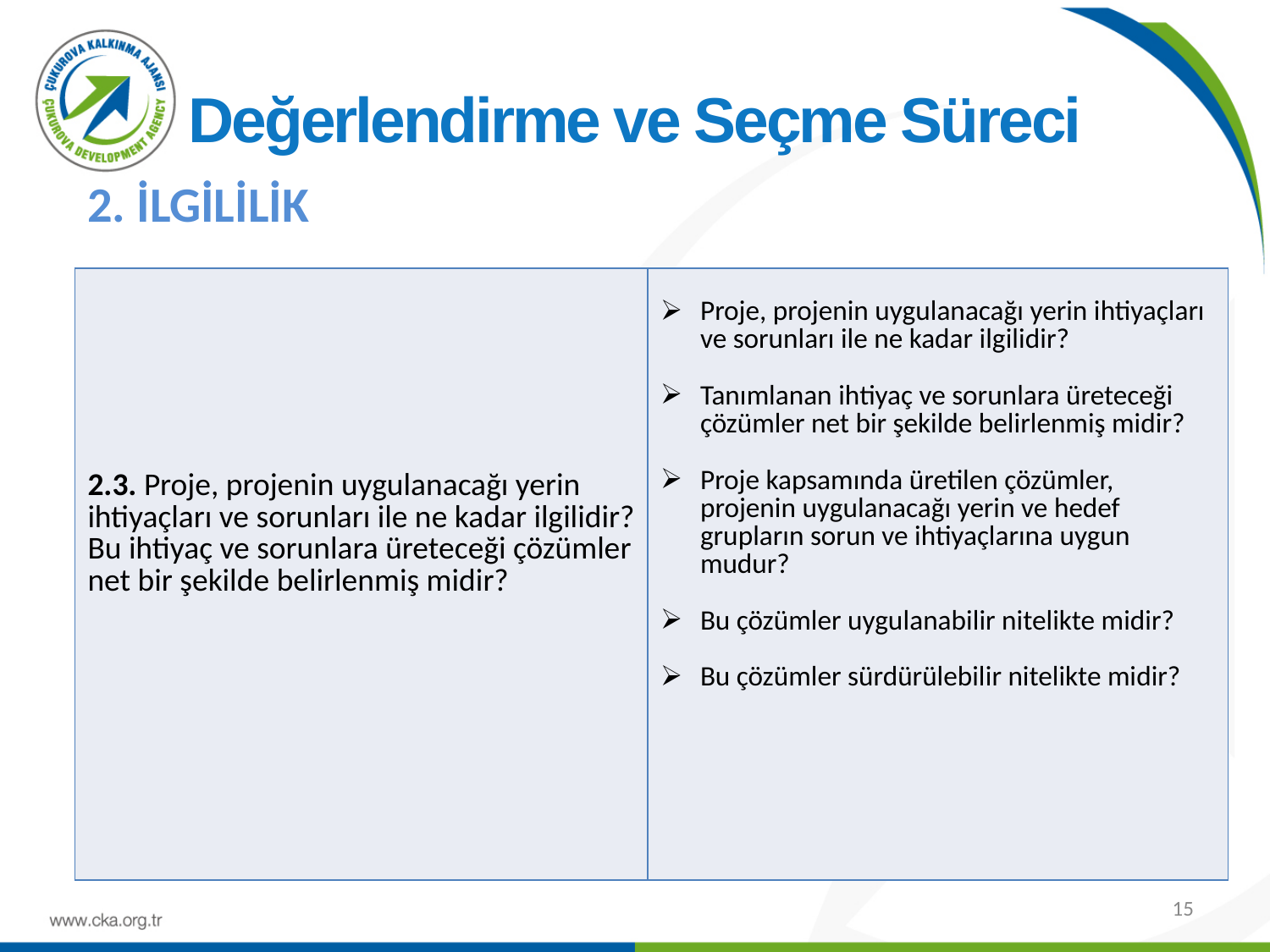

# Değerlendirme ve Seçme Süreci
2. İLGİLİLİK
| 2.3. Proje, projenin uygulanacağı yerin ihtiyaçları ve sorunları ile ne kadar ilgilidir? Bu ihtiyaç ve sorunlara üreteceği çözümler net bir şekilde belirlenmiş midir? | Proje, projenin uygulanacağı yerin ihtiyaçları ve sorunları ile ne kadar ilgilidir? Tanımlanan ihtiyaç ve sorunlara üreteceği çözümler net bir şekilde belirlenmiş midir? Proje kapsamında üretilen çözümler, projenin uygulanacağı yerin ve hedef grupların sorun ve ihtiyaçlarına uygun mudur? Bu çözümler uygulanabilir nitelikte midir? Bu çözümler sürdürülebilir nitelikte midir? |
| --- | --- |
15